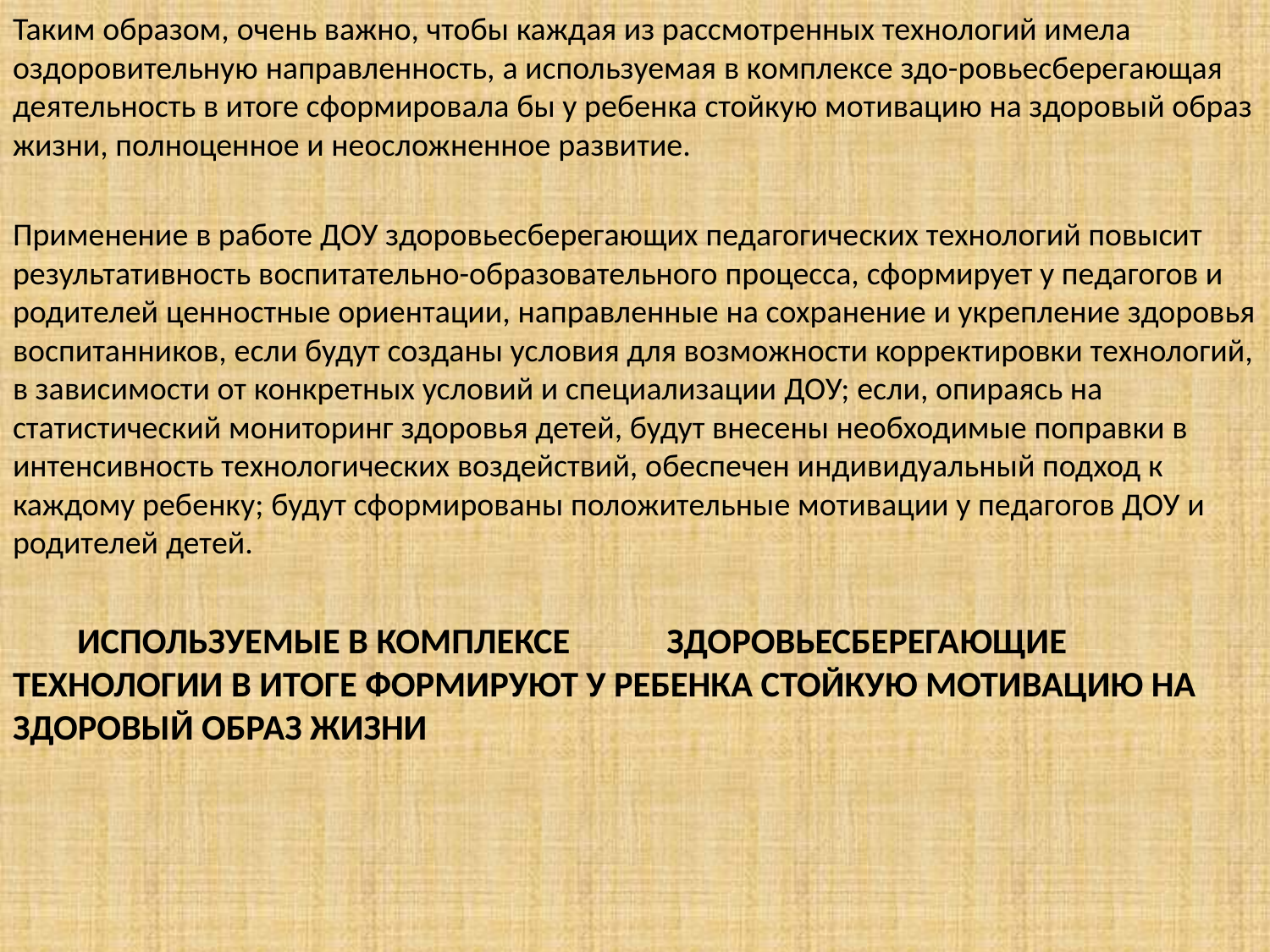

Таким образом, очень важно, чтобы каждая из рассмотренных технологий имела оздоровительную направленность, а используемая в комплексе здо-ровьесберегающая деятельность в итоге сформировала бы у ребенка стойкую мотивацию на здоровый образ жизни, полноценное и неосложненное развитие.

Применение в работе ДОУ здоровьесберегающих педагогических технологий повысит результативность воспитательно-образовательного процесса, сформирует у педагогов и родителей ценностные ориентации, направленные на сохранение и укрепление здоровья воспитанников, если будут созданы условия для возможности корректировки технологий, в зависимости от конкретных условий и специализации ДОУ; если, опираясь на статистический мониторинг здоровья детей, будут внесены необходимые поправки в интенсивность технологических воздействий, обеспечен индивидуальный подход к каждому ребенку; будут сформированы положительные мотивации у педагогов ДОУ и родителей детей.

# Используемые в комплексе            здоровьесберегающие технологии в итоге формируют у ребенка стойкую мотивацию на здоровый образ жизни